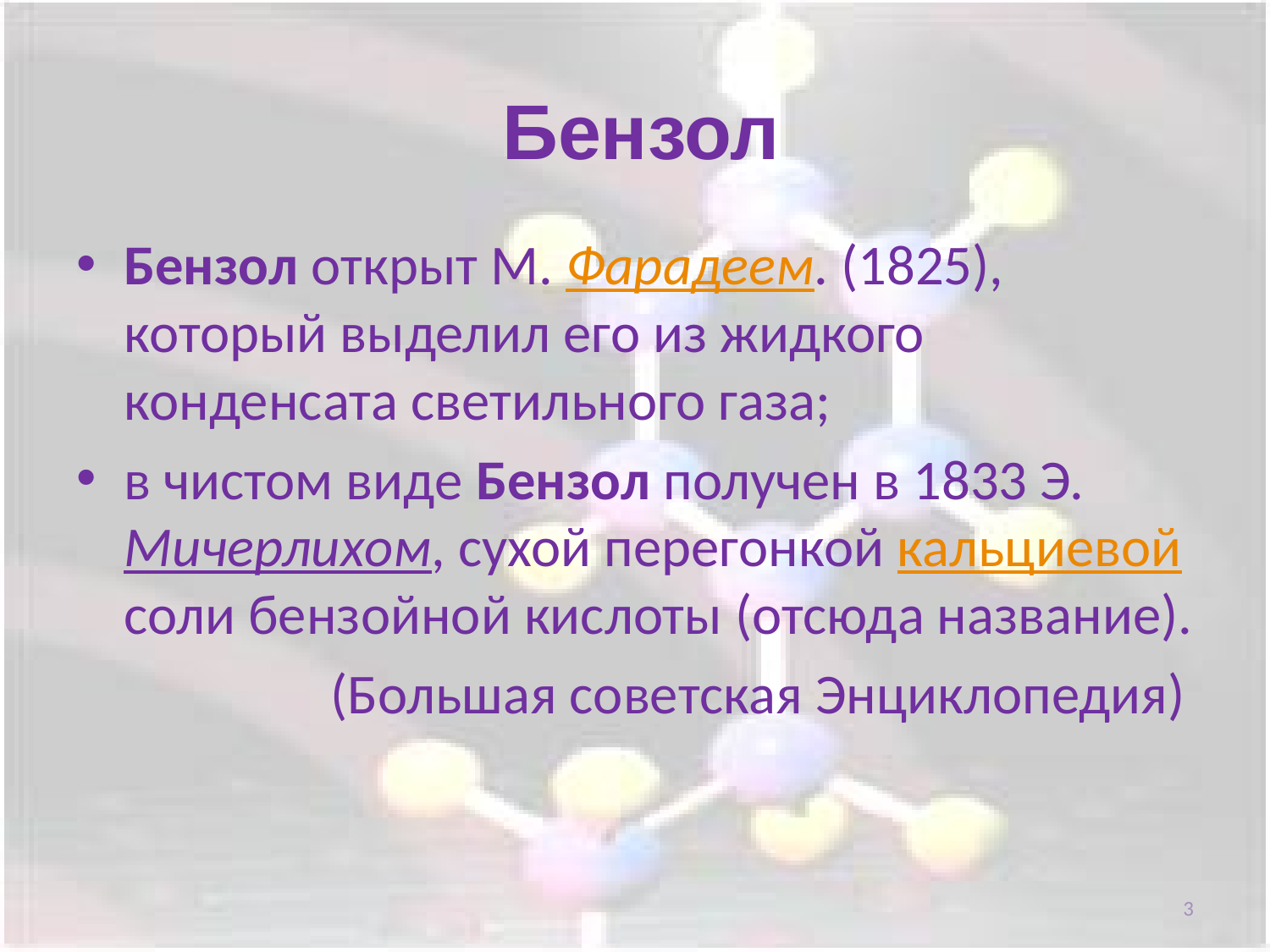

# Бензол
Бензол открыт М. Фарадеем. (1825), который выделил его из жидкого конденсата светильного газа;
в чистом виде Бензол получен в 1833 Э. Мичерлихом, сухой перегонкой кальциевой соли бензойной кислоты (отсюда название).
                    (Большая советская Энциклопедия)
3